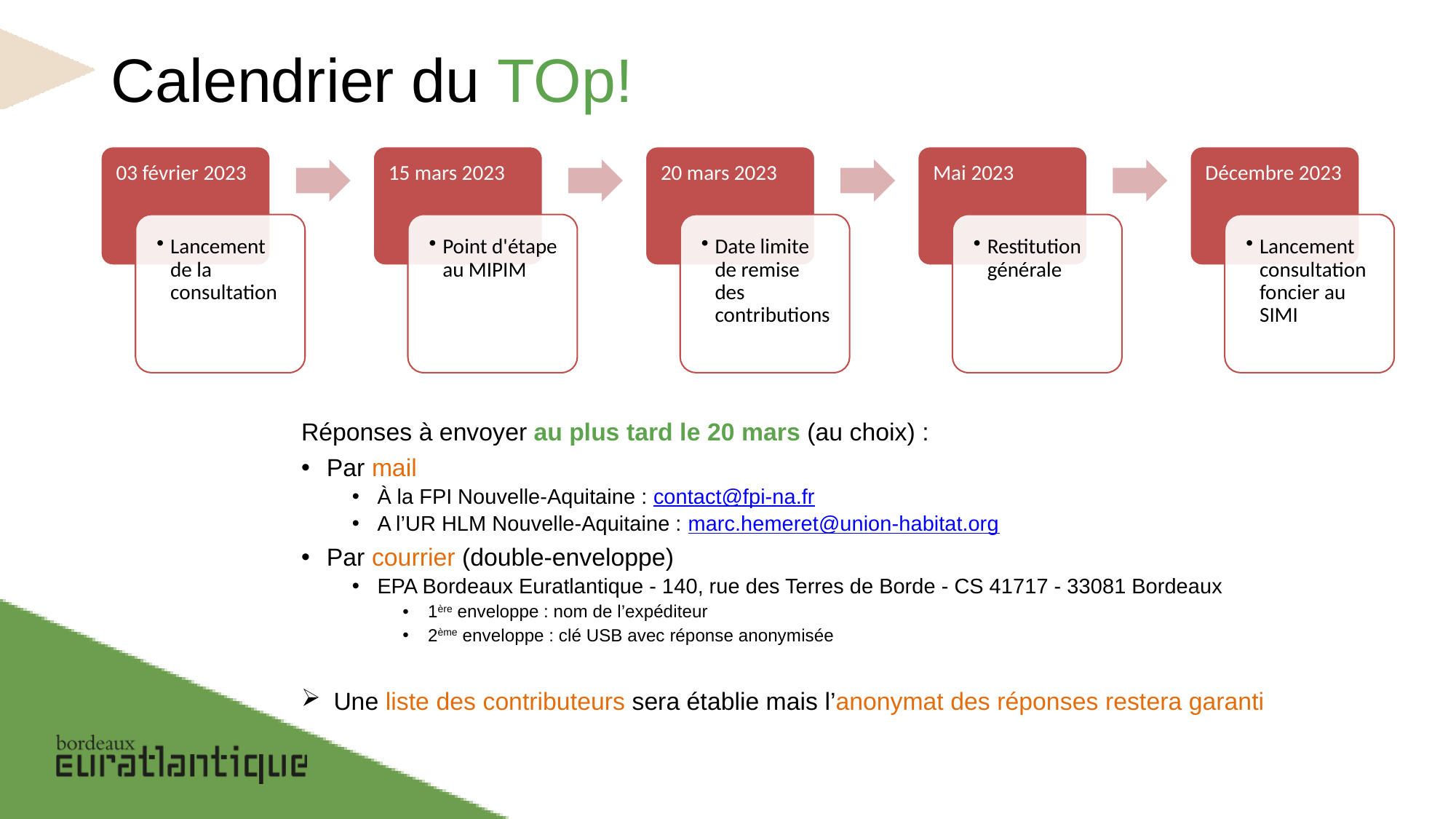

# Calendrier du TOp!
03 février 2023
Lancement de la consultation

15 mars 2023
Point d'étape au MIPIM

20 mars 2023
Date limite de remise des contributions

Mai 2023
Restitution générale

Décembre 2023
Lancement consultation foncier au SIMI
Réponses à envoyer au plus tard le 20 mars (au choix) :
Par mail
À la FPI Nouvelle-Aquitaine : contact@fpi-na.fr
A l’UR HLM Nouvelle-Aquitaine : marc.hemeret@union-habitat.org
Par courrier (double-enveloppe)
EPA Bordeaux Euratlantique - 140, rue des Terres de Borde - CS 41717 - 33081 Bordeaux
1ère enveloppe : nom de l’expéditeur
2ème enveloppe : clé USB avec réponse anonymisée

 Une liste des contributeurs sera établie mais l’anonymat des réponses restera garanti